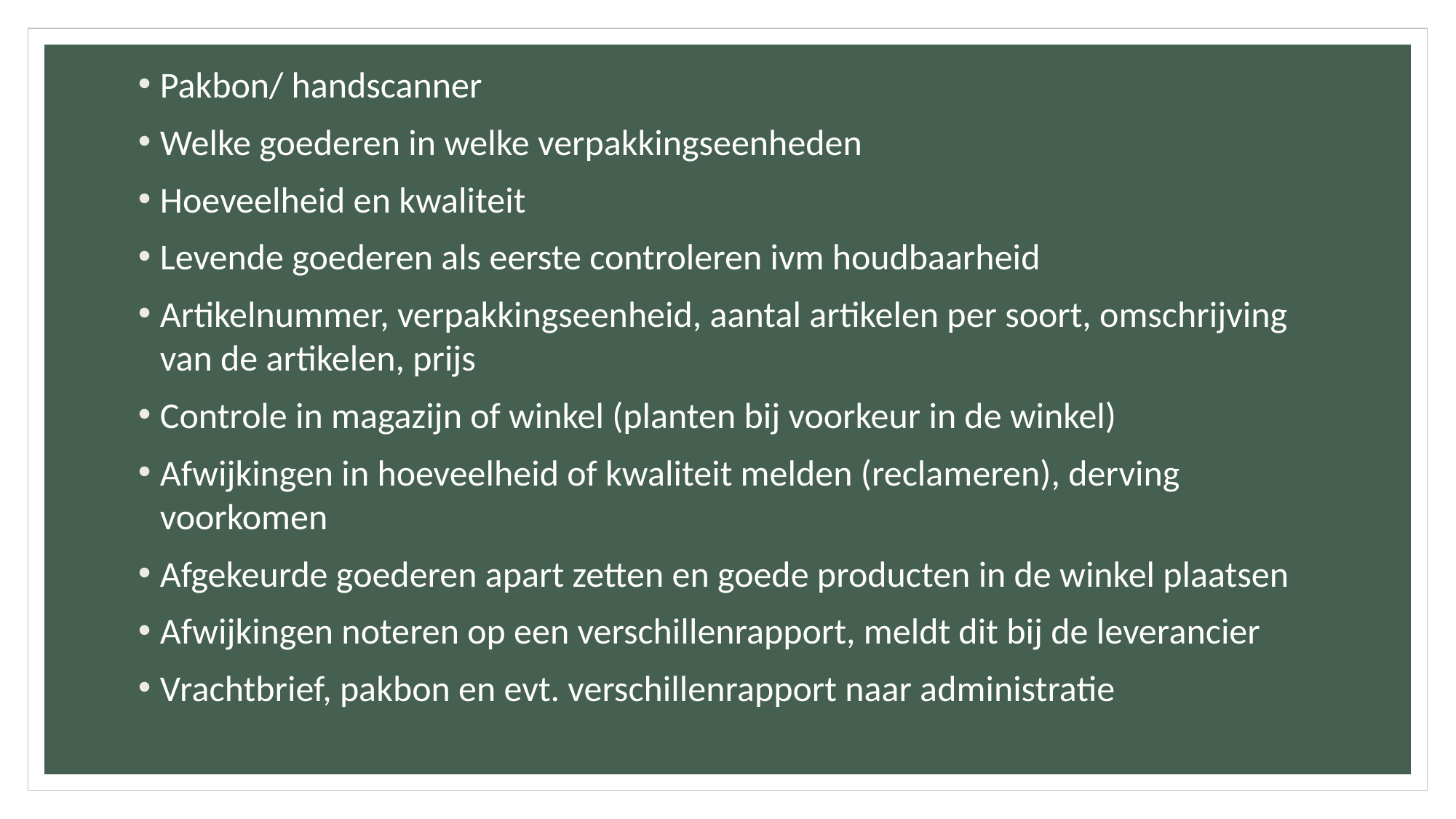

Pakbon/ handscanner
Welke goederen in welke verpakkingseenheden
Hoeveelheid en kwaliteit
Levende goederen als eerste controleren ivm houdbaarheid
Artikelnummer, verpakkingseenheid, aantal artikelen per soort, omschrijving van de artikelen, prijs
Controle in magazijn of winkel (planten bij voorkeur in de winkel)
Afwijkingen in hoeveelheid of kwaliteit melden (reclameren), derving voorkomen
Afgekeurde goederen apart zetten en goede producten in de winkel plaatsen
Afwijkingen noteren op een verschillenrapport, meldt dit bij de leverancier
Vrachtbrief, pakbon en evt. verschillenrapport naar administratie

#